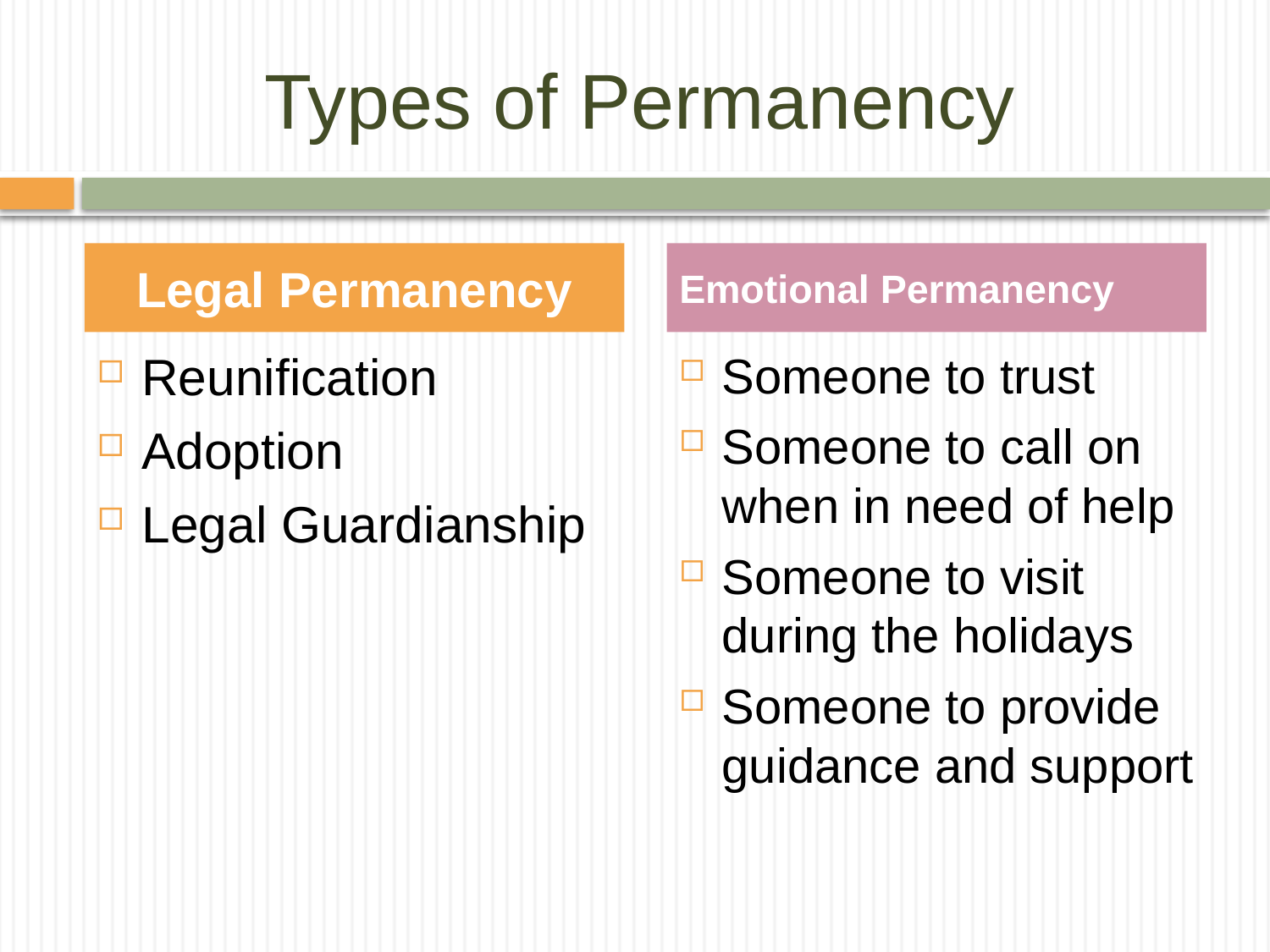

# Types of Permanency
Legal Permanency
Emotional Permanency
Reunification
Adoption
Legal Guardianship
Someone to trust
Someone to call on when in need of help
Someone to visit during the holidays
Someone to provide guidance and support